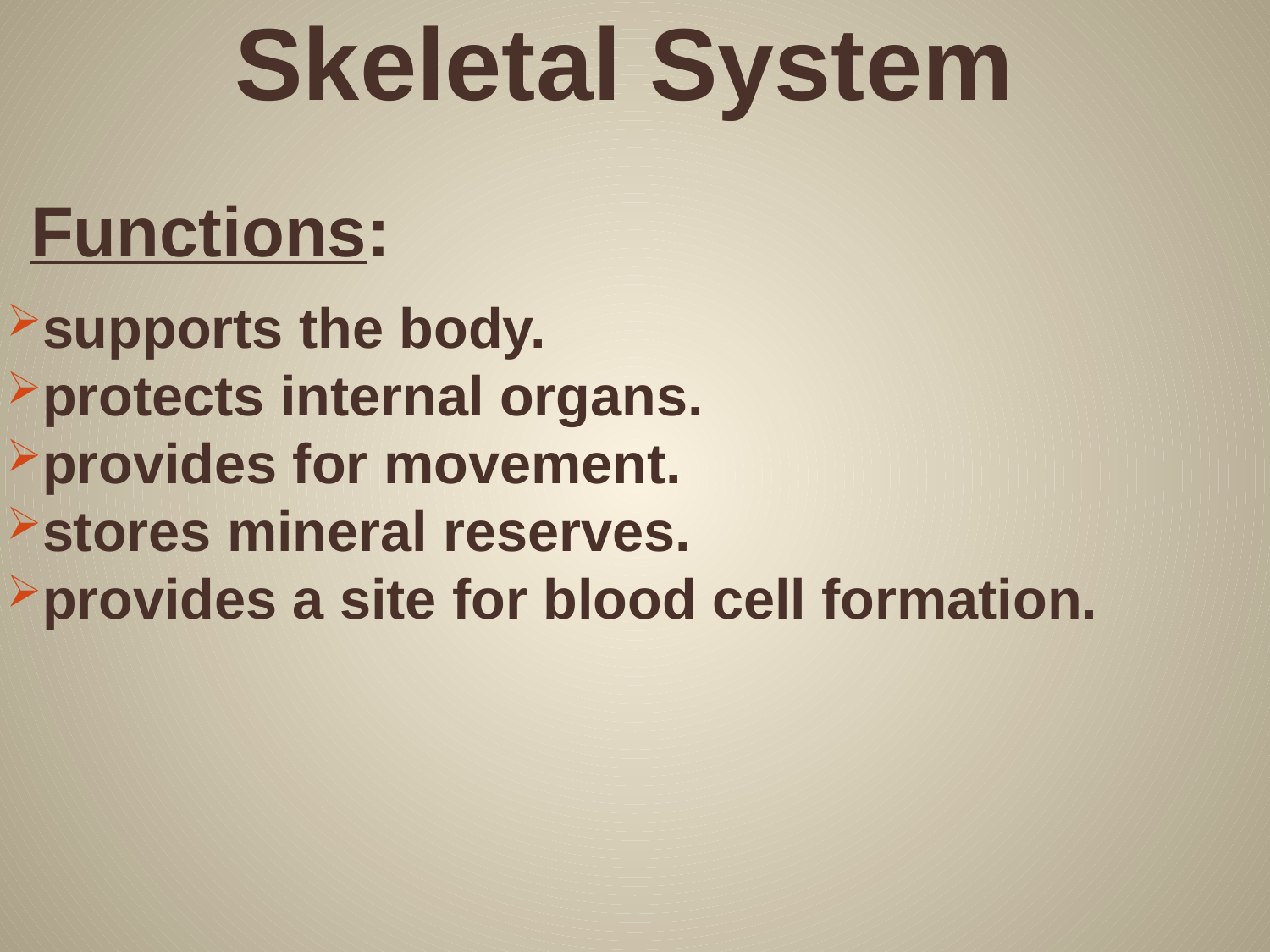

# Skeletal System
Functions:
supports the body.
protects internal organs.
provides for movement.
stores mineral reserves.
provides a site for blood cell formation.